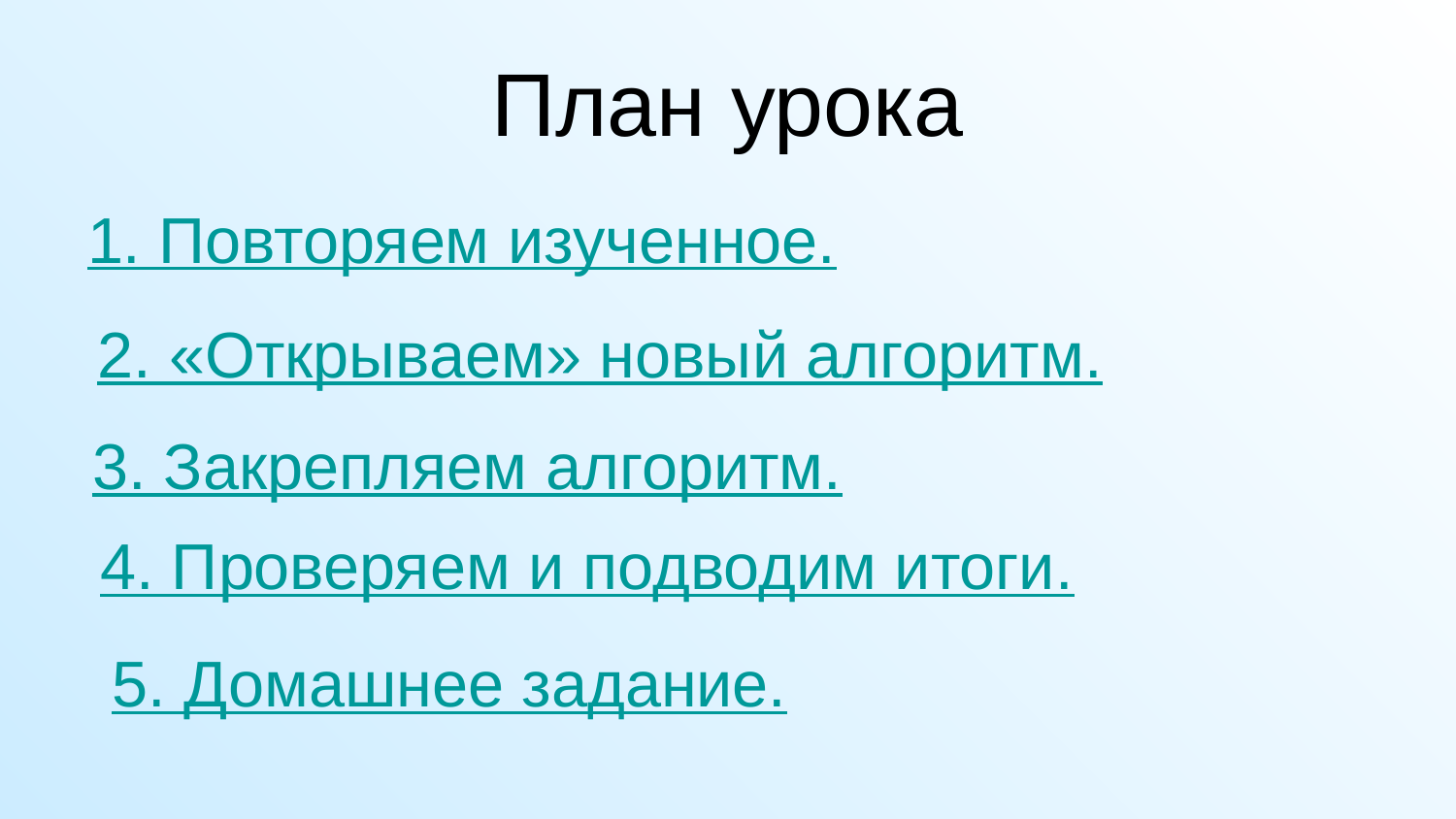

# План урока
1. Повторяем изученное.
2. «Открываем» новый алгоритм.
3. Закрепляем алгоритм.
4. Проверяем и подводим итоги.
5. Домашнее задание.